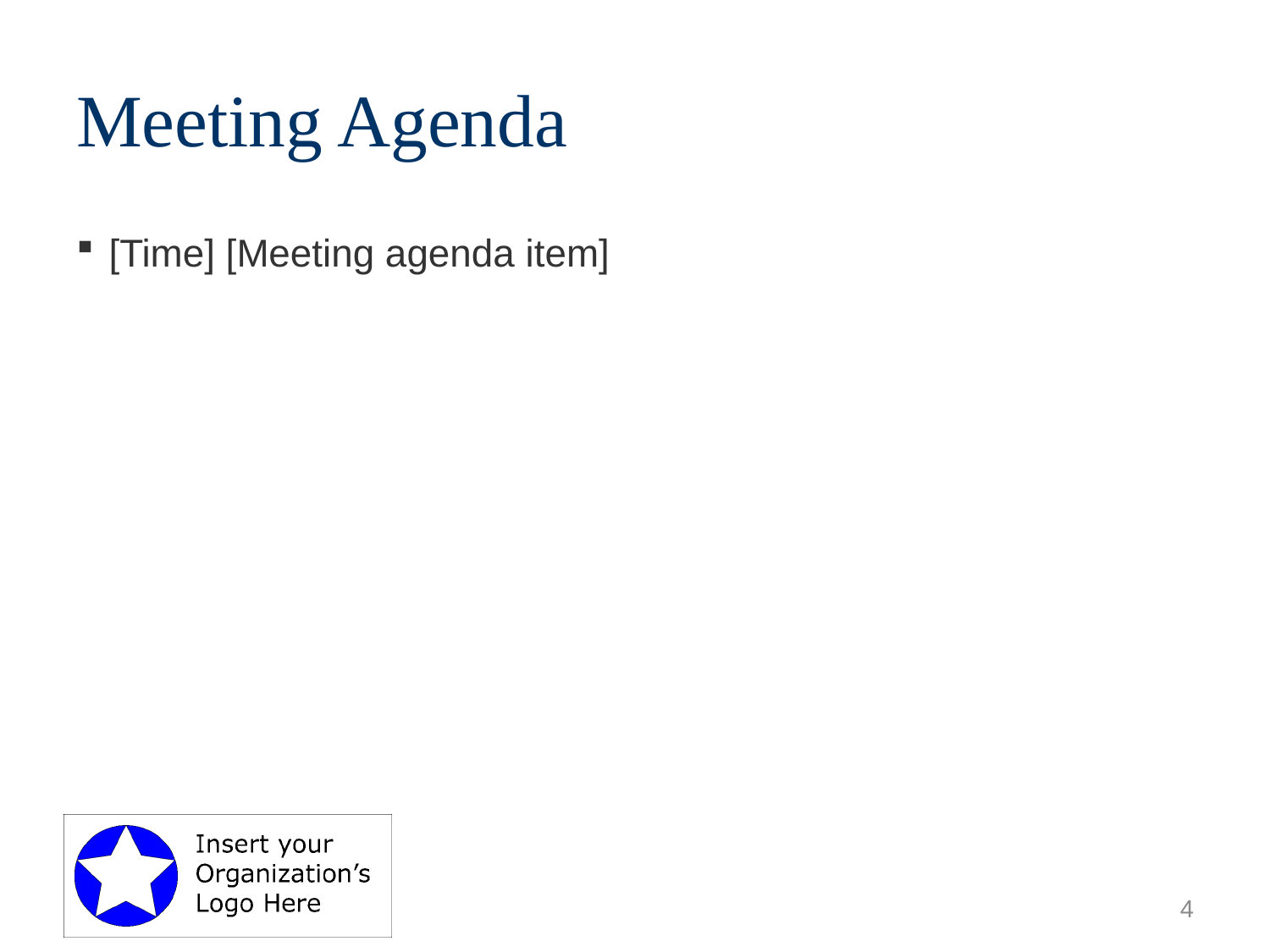

# Meeting Agenda
[Time] [Meeting agenda item]
4